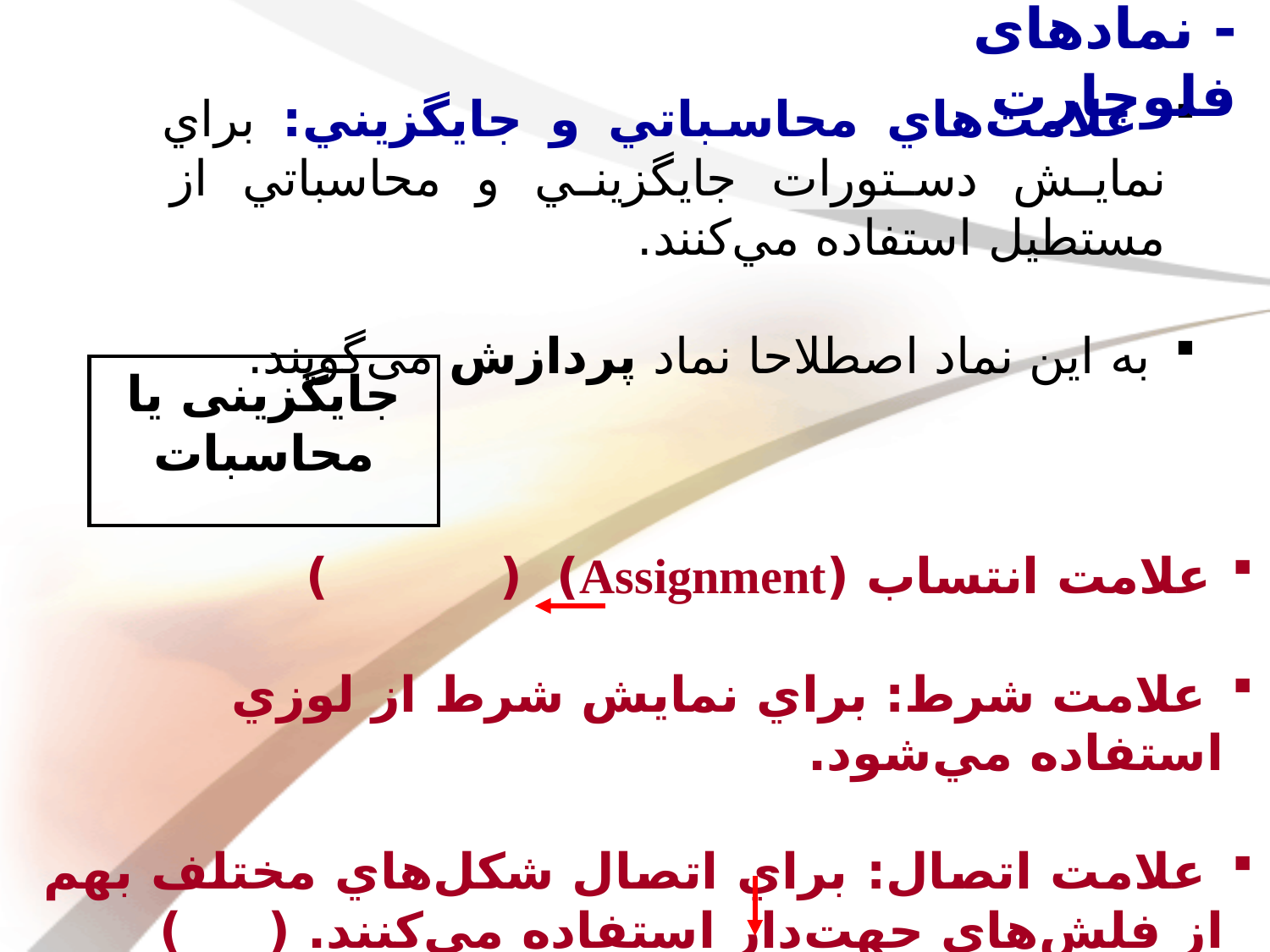

# - نمادهای فلوچارت
 علامت‌هاي محاسباتي و جايگزيني: براي نمايش دستورات جايگزيني و محاسباتي از مستطيل استفاده مي‌كنند.

 به این نماد اصطلاحا نماد پردازش می‌گویند.

جایگزینی یا محاسبات

 علامت انتساب (Assignment)  (          )

 علامت شرط: براي نمايش شرط از لوزي استفاده مي‌شود.

 علامت اتصال: براي اتصال شكل‌هاي مختلف بهم از فلش‌هاي جهت‌دار استفاده مي‌كنند. (     )